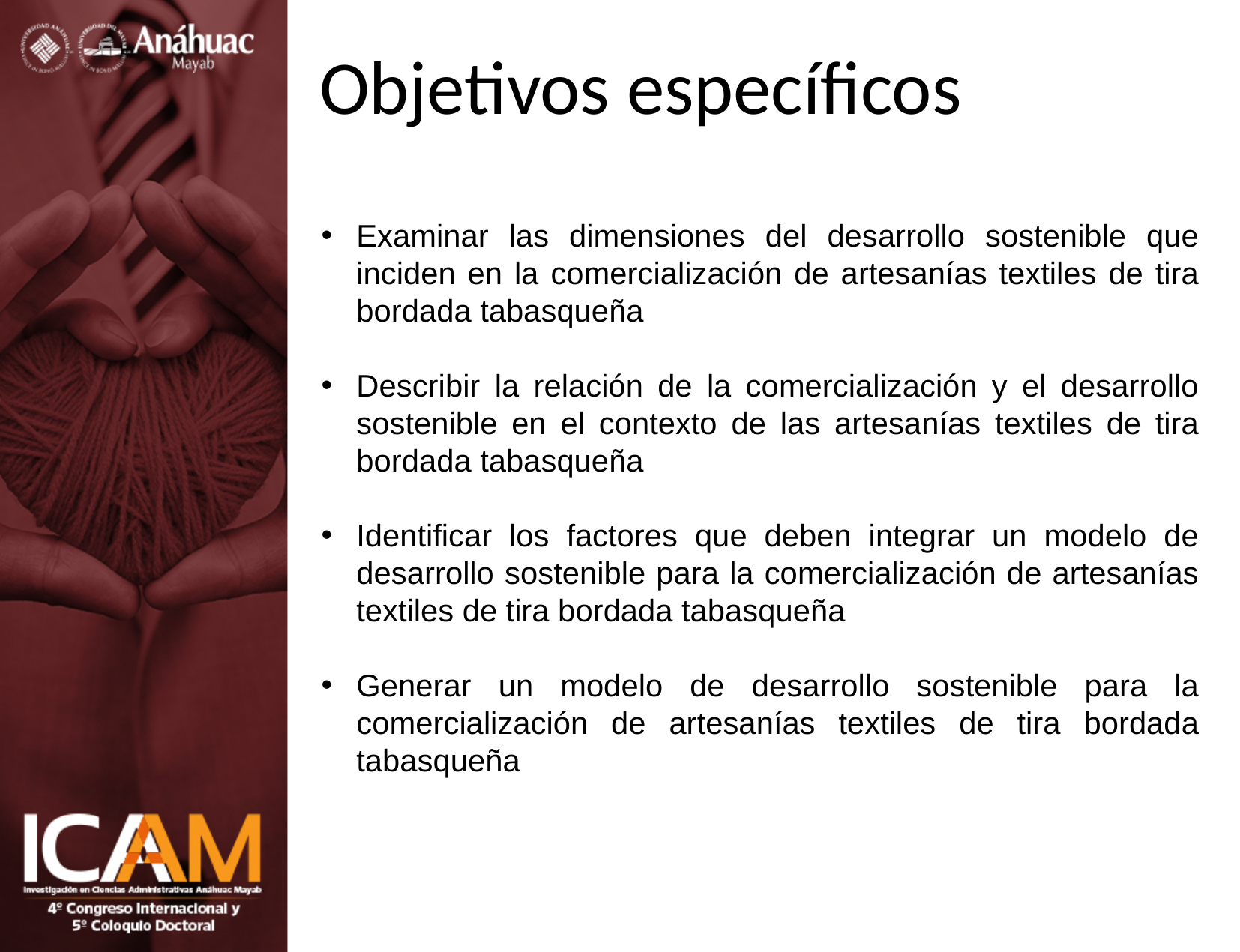

# Objetivos específicos
Examinar las dimensiones del desarrollo sostenible que inciden en la comercialización de artesanías textiles de tira bordada tabasqueña

Describir la relación de la comercialización y el desarrollo sostenible en el contexto de las artesanías textiles de tira bordada tabasqueña

Identificar los factores que deben integrar un modelo de desarrollo sostenible para la comercialización de artesanías textiles de tira bordada tabasqueña

Generar un modelo de desarrollo sostenible para la comercialización de artesanías textiles de tira bordada tabasqueña